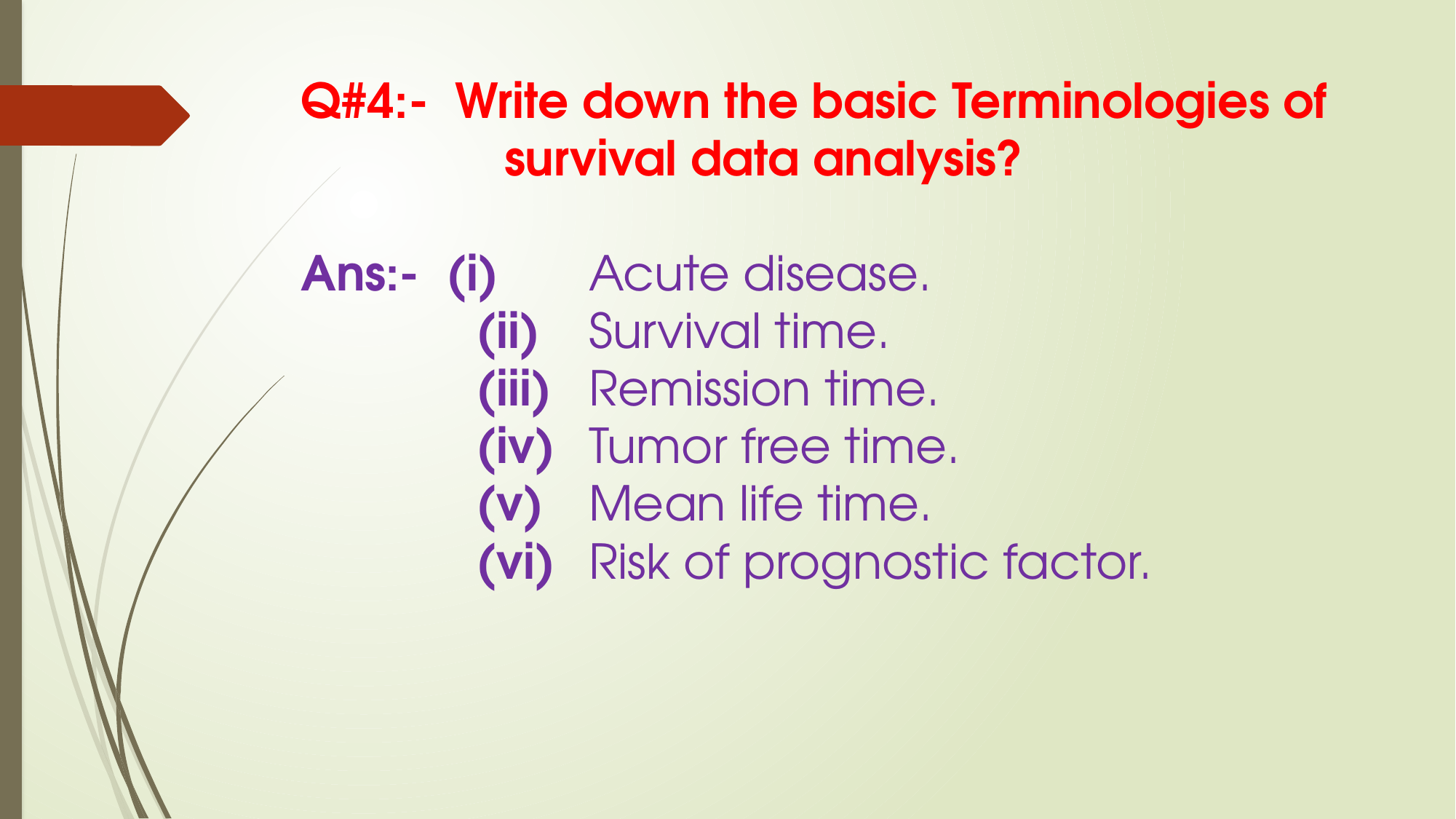

# Q#4:-  Write down the basic Terminologies of 	  	        survival data analysis? Ans:-  (i)	Acute disease. (ii)	Survival time. (iii)	Remission time. (iv)	Tumor free time. (v)	Mean life time. (vi)	Risk of prognostic factor.